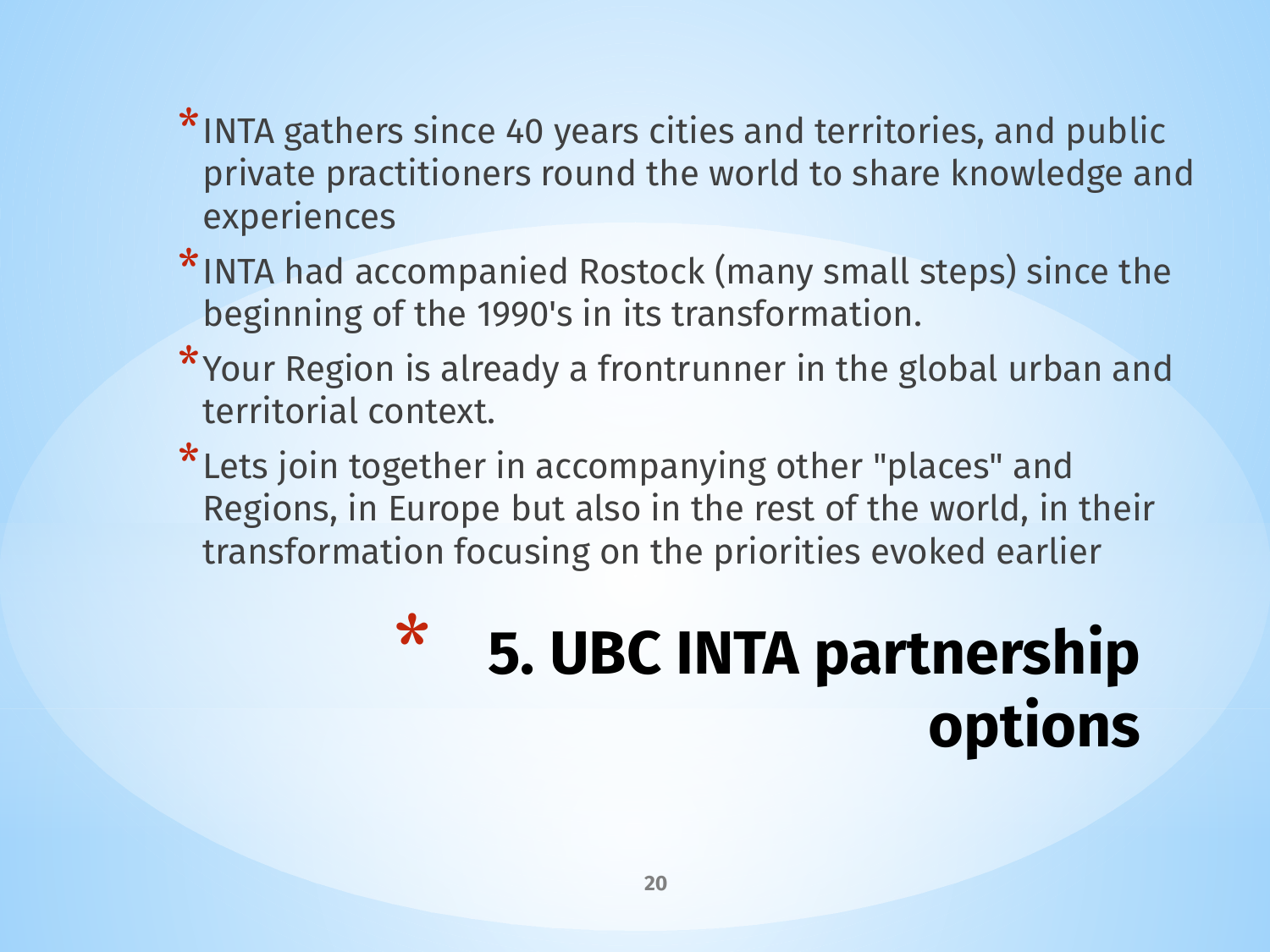

INTA gathers since 40 years cities and territories, and public private practitioners round the world to share knowledge and experiences
INTA had accompanied Rostock (many small steps) since the beginning of the 1990's in its transformation.
Your Region is already a frontrunner in the global urban and territorial context.
Lets join together in accompanying other "places" and Regions, in Europe but also in the rest of the world, in their transformation focusing on the priorities evoked earlier

# 5. UBC INTA partnership options
20